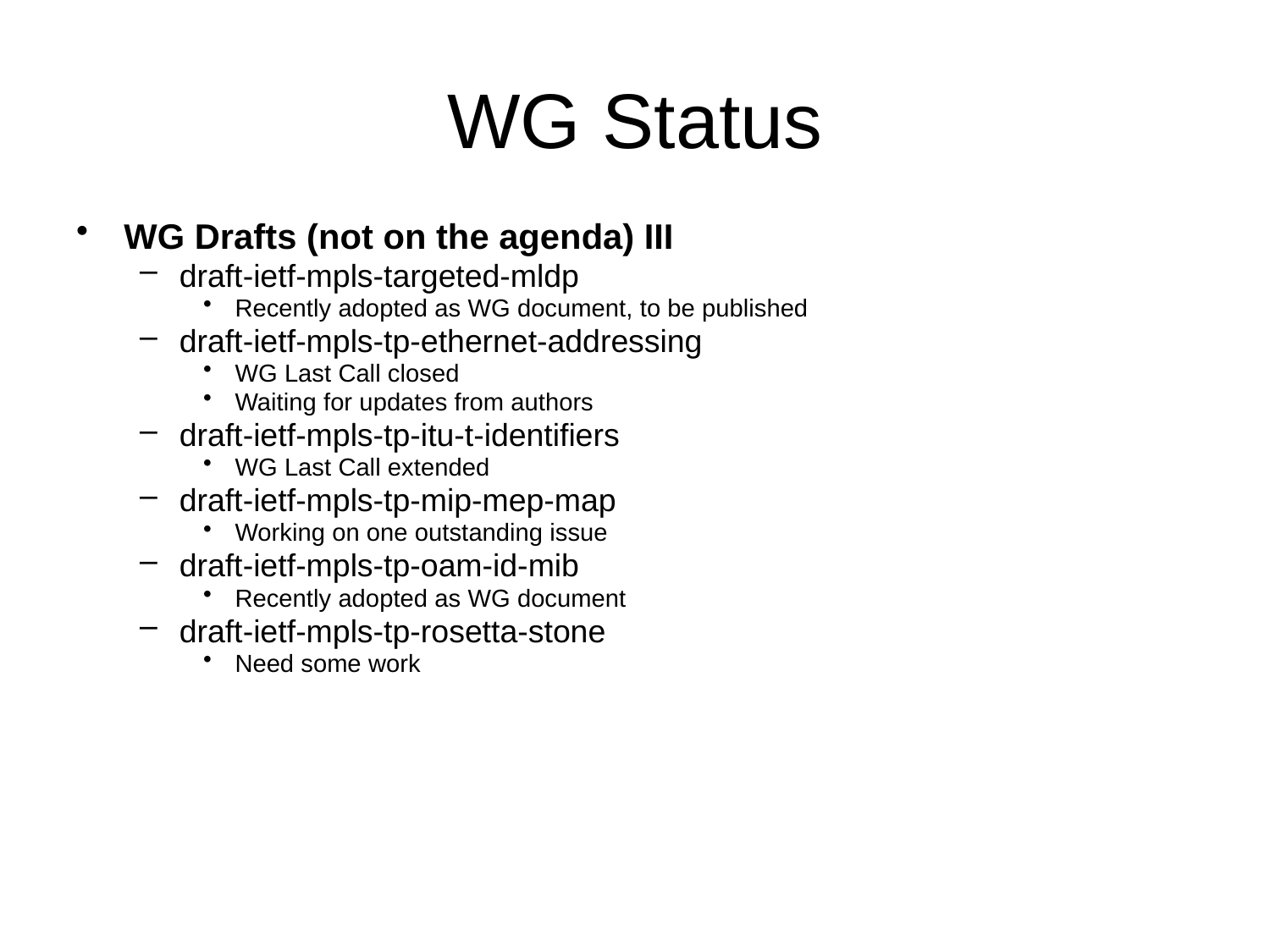

WG Status
WG Drafts (not on the agenda) III
draft-ietf-mpls-targeted-mldp
Recently adopted as WG document, to be published
draft-ietf-mpls-tp-ethernet-addressing
WG Last Call closed
Waiting for updates from authors
draft-ietf-mpls-tp-itu-t-identifiers
WG Last Call extended
draft-ietf-mpls-tp-mip-mep-map
Working on one outstanding issue
draft-ietf-mpls-tp-oam-id-mib
Recently adopted as WG document
draft-ietf-mpls-tp-rosetta-stone
Need some work